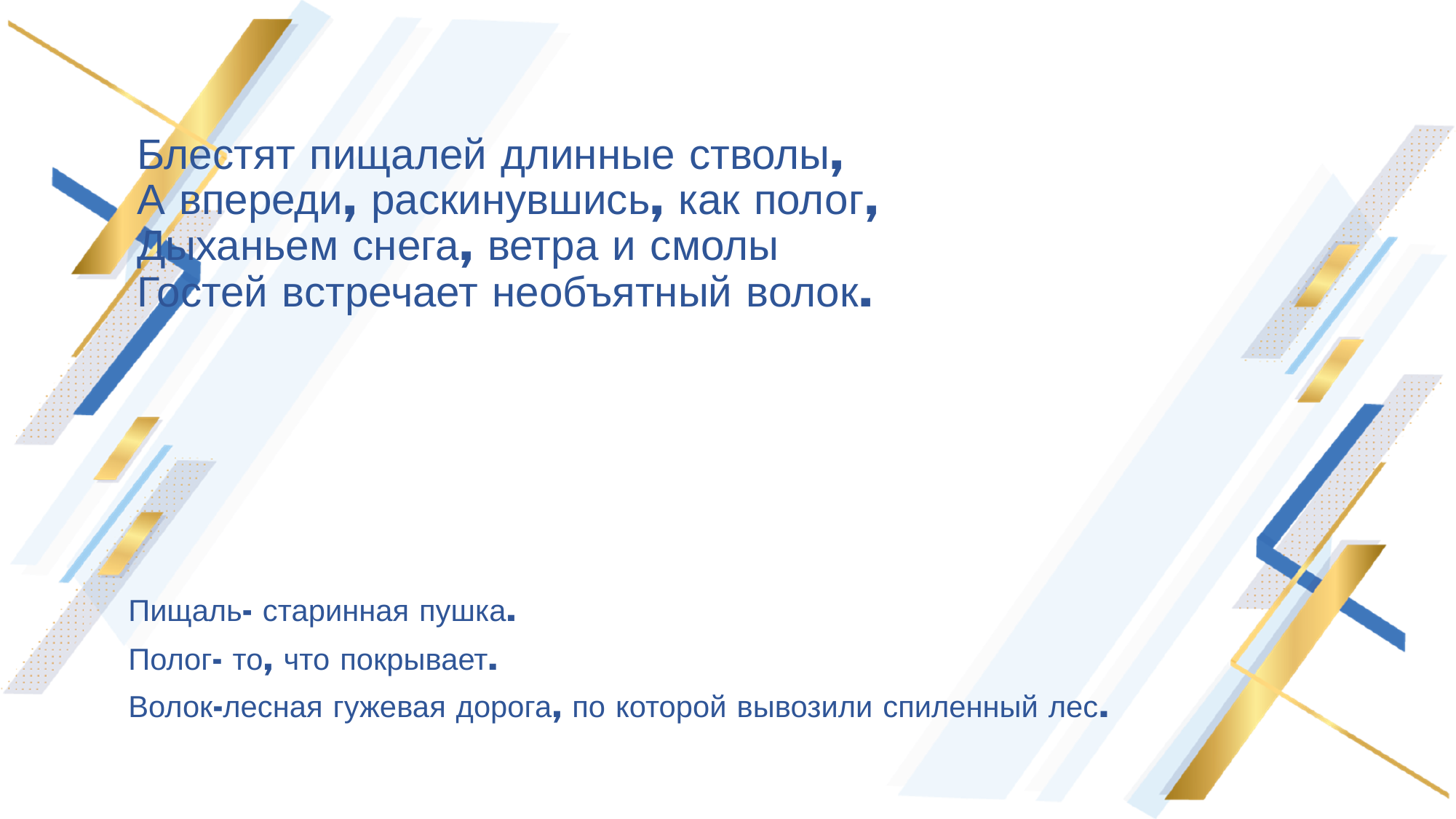

# Блестят пищалей длинные стволы, А впереди, раскинувшись, как полог, Дыханьем снега, ветра и смолы Гостей встречает необъятный волок.
Пищаль- старинная пушка.
Полог- то, что покрывает.
Волок-лесная гужевая дорога, по которой вывозили спиленный лес.